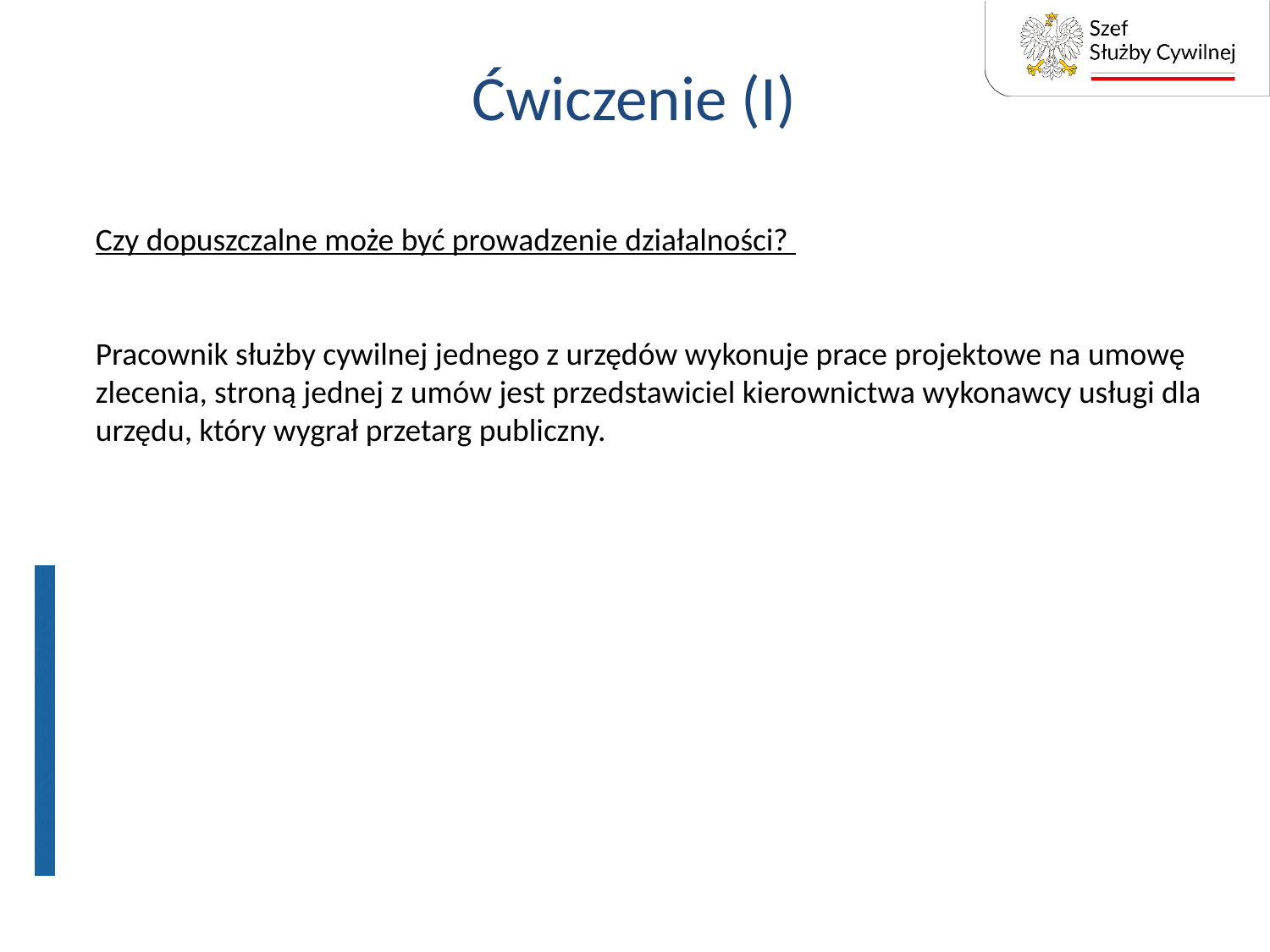

# Ćwiczenie (I)
Czy dopuszczalne może być prowadzenie działalności?

Pracownik służby cywilnej jednego z urzędów wykonuje prace projektowe na umowę zlecenia, stroną jednej z umów jest przedstawiciel kierownictwa wykonawcy usługi dla urzędu, który wygrał przetarg publiczny.